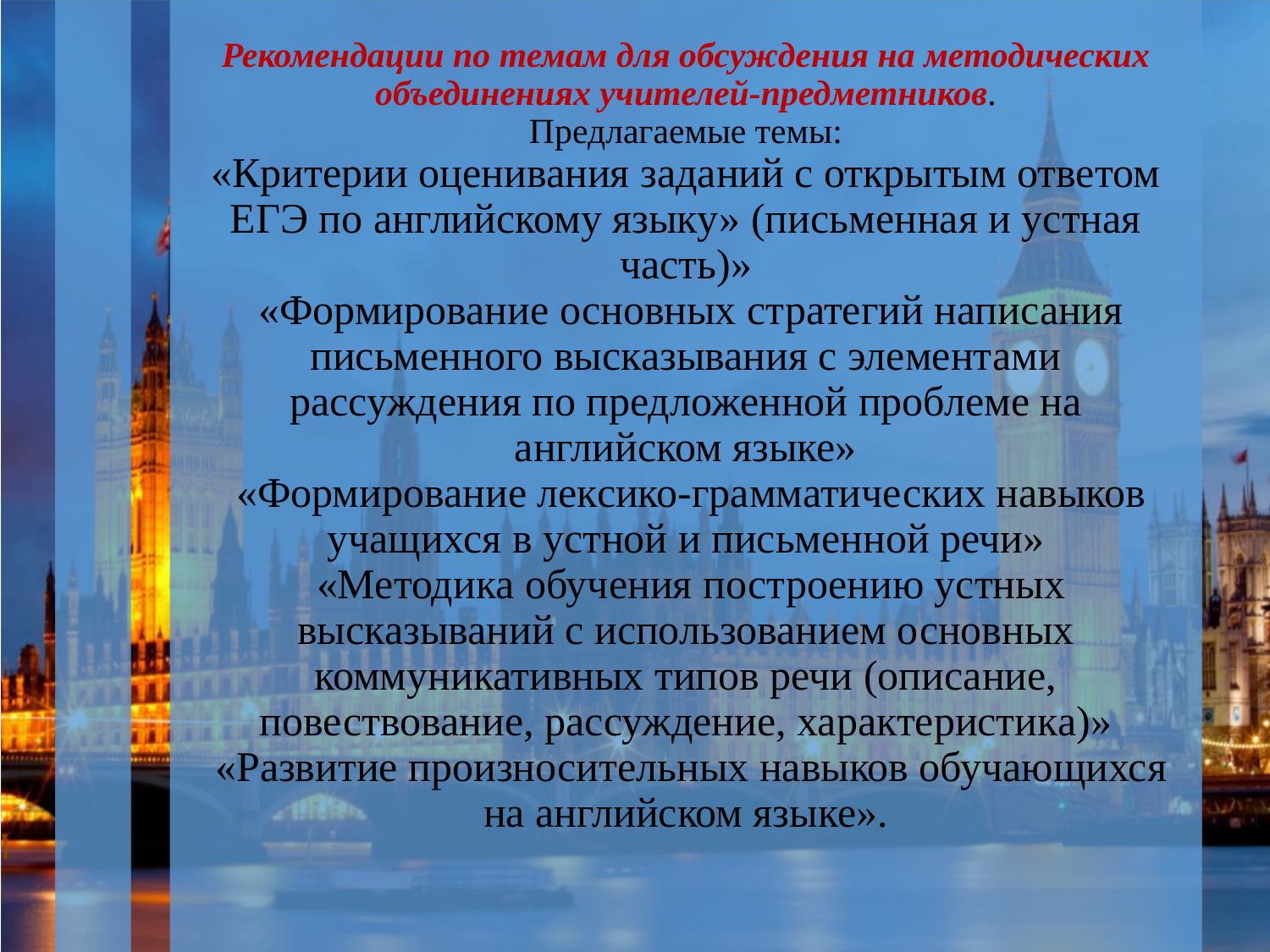

Рекомендации по темам для обсуждения на методических объединениях учителей-предметников.
Предлагаемые темы:
«Критерии оценивания заданий с открытым ответом ЕГЭ по английскому языку» (письменная и устная часть)»
 «Формирование основных стратегий написания письменного высказывания с элементами рассуждения по предложенной проблеме на английском языке»
 «Формирование лексико-грамматических навыков учащихся в устной и письменной речи»
 «Методика обучения построению устных высказываний с использованием основных коммуникативных типов речи (описание, повествование, рассуждение, характеристика)»
 «Развитие произносительных навыков обучающихся на английском языке».